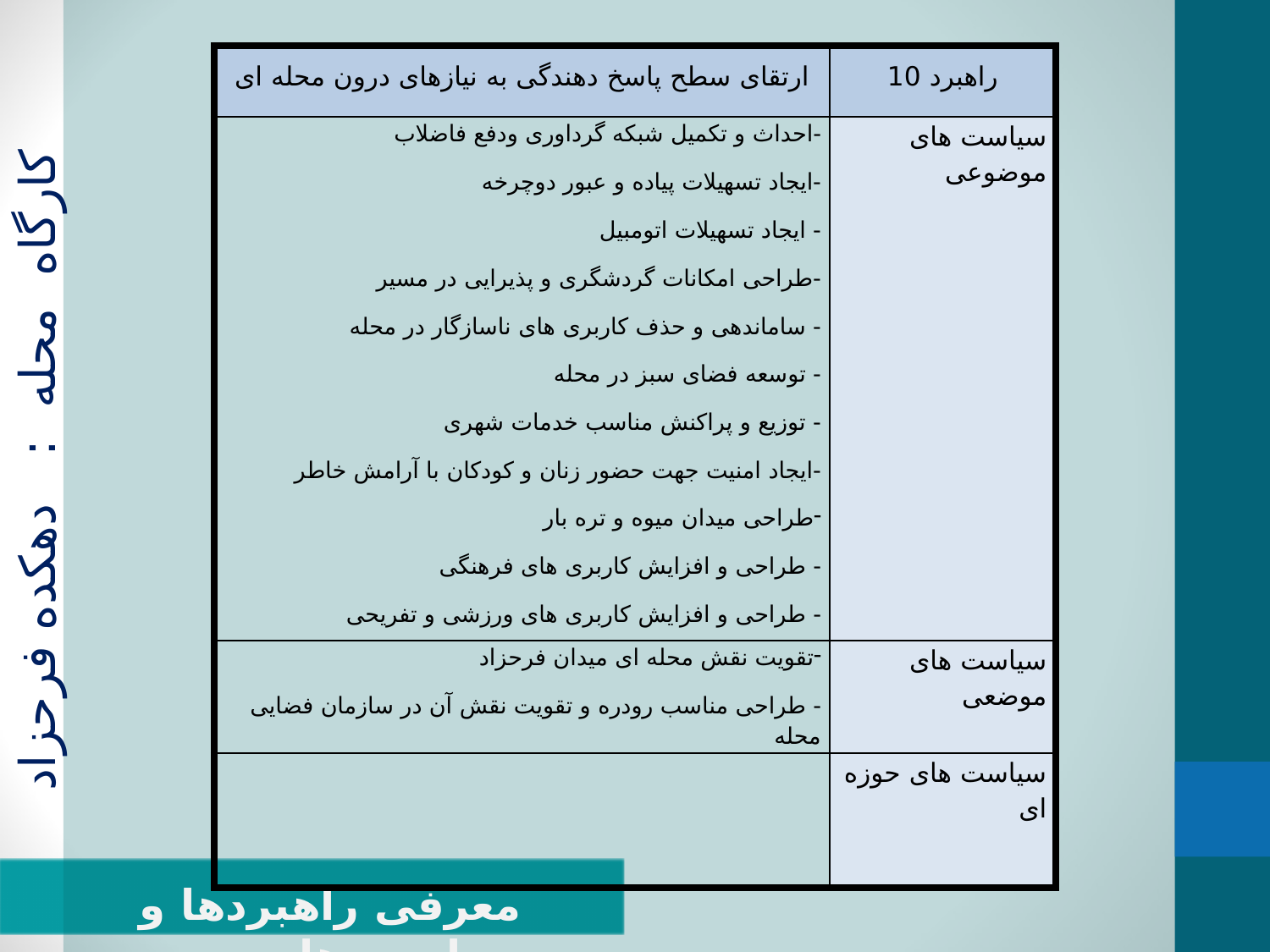

| ارتقای سطح پاسخ دهندگی به نیازهای درون محله ای | راهبرد 10 |
| --- | --- |
| -احداث و تکمیل شبکه گرداوری ودفع فاضلاب -ایجاد تسهیلات پیاده و عبور دوچرخه - ایجاد تسهیلات اتومبیل -طراحی امکانات گردشگری و پذیرایی در مسیر - ساماندهی و حذف کاربری های ناسازگار در محله - توسعه فضای سبز در محله - توزیع و پراکنش مناسب خدمات شهری -ایجاد امنیت جهت حضور زنان و کودکان با آرامش خاطر طراحی میدان میوه و تره بار - طراحی و افزایش کاربری های فرهنگی - طراحی و افزایش کاربری های ورزشی و تفریحی | سیاست های موضوعی |
| تقویت نقش محله ای میدان فرحزاد - طراحی مناسب رودره و تقویت نقش آن در سازمان فضایی محله | سیاست های موضعی |
|  | سیاست های حوزه ای |
کارگاه  محله  :   دهکده فرحزاد

معرفی راهبردها و سیاست ها